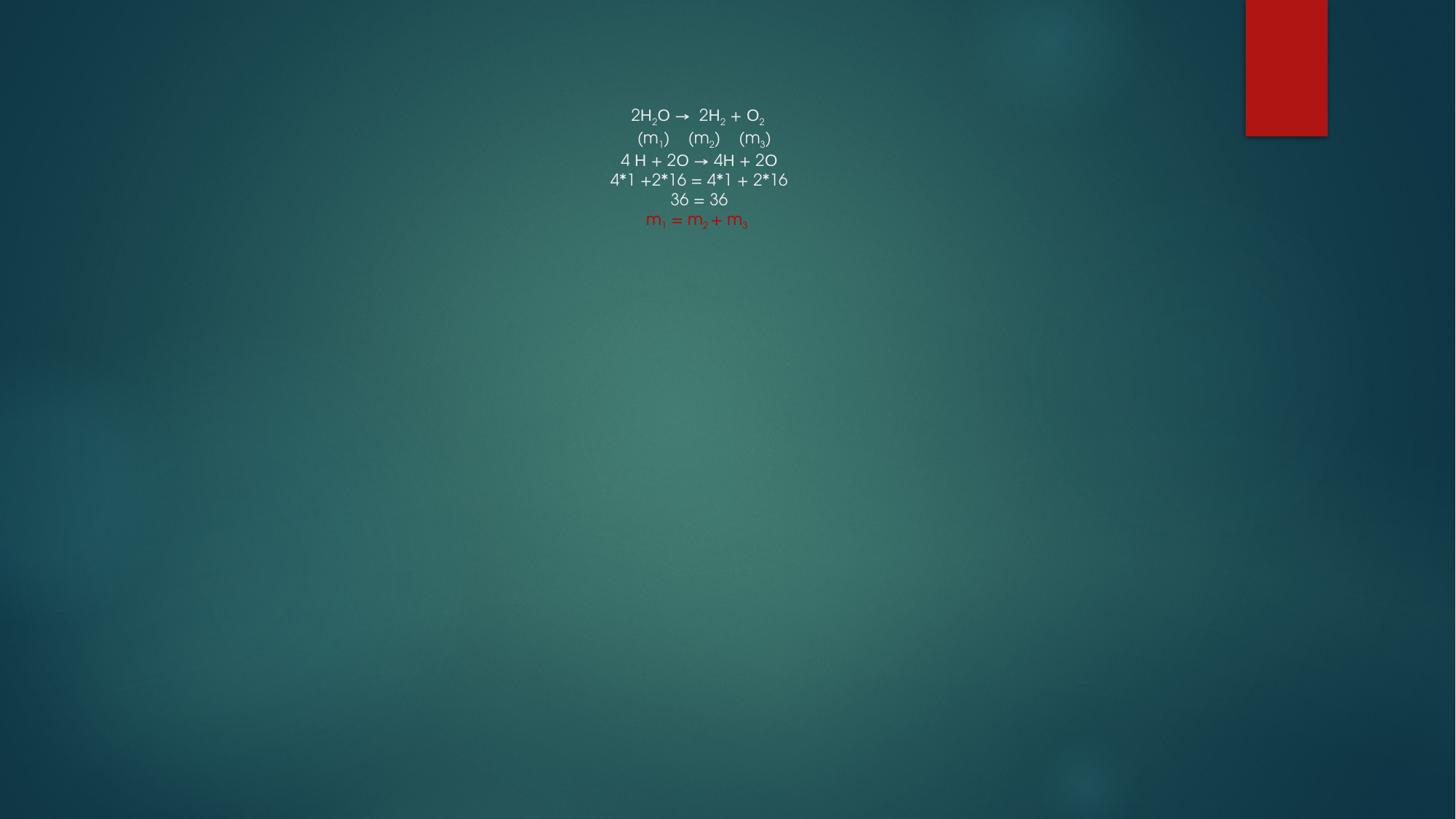

# 2Н2О →  2Н2 + О2 (m1)    (m2)    (m3) 4 Н + 2О → 4Н + 2О 4*1 +2*16 = 4*1 + 2*16 36 = 36 m1 = m2 + m3